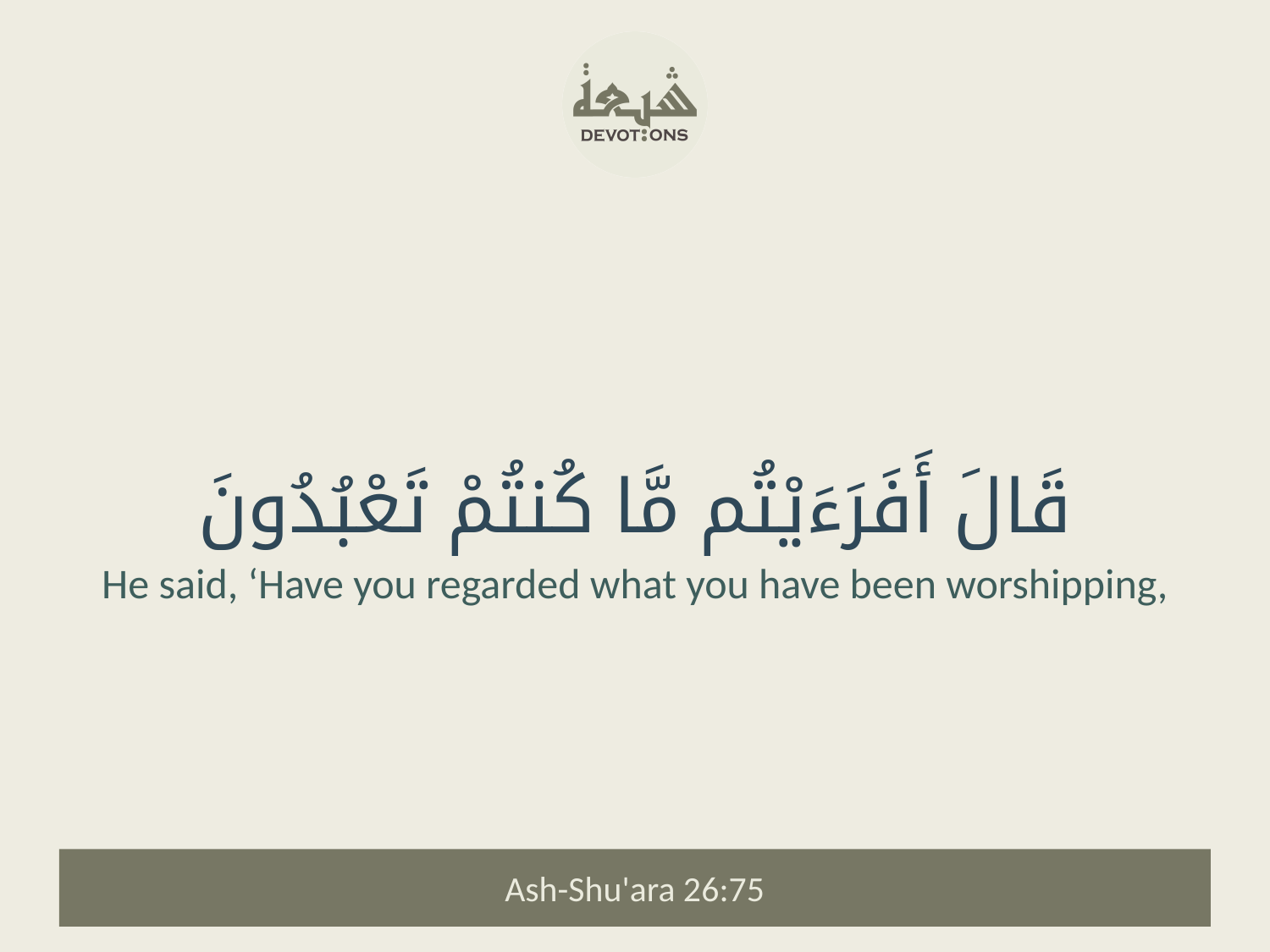

قَالَ أَفَرَءَيْتُم مَّا كُنتُمْ تَعْبُدُونَ
He said, ‘Have you regarded what you have been worshipping,
Ash-Shu'ara 26:75